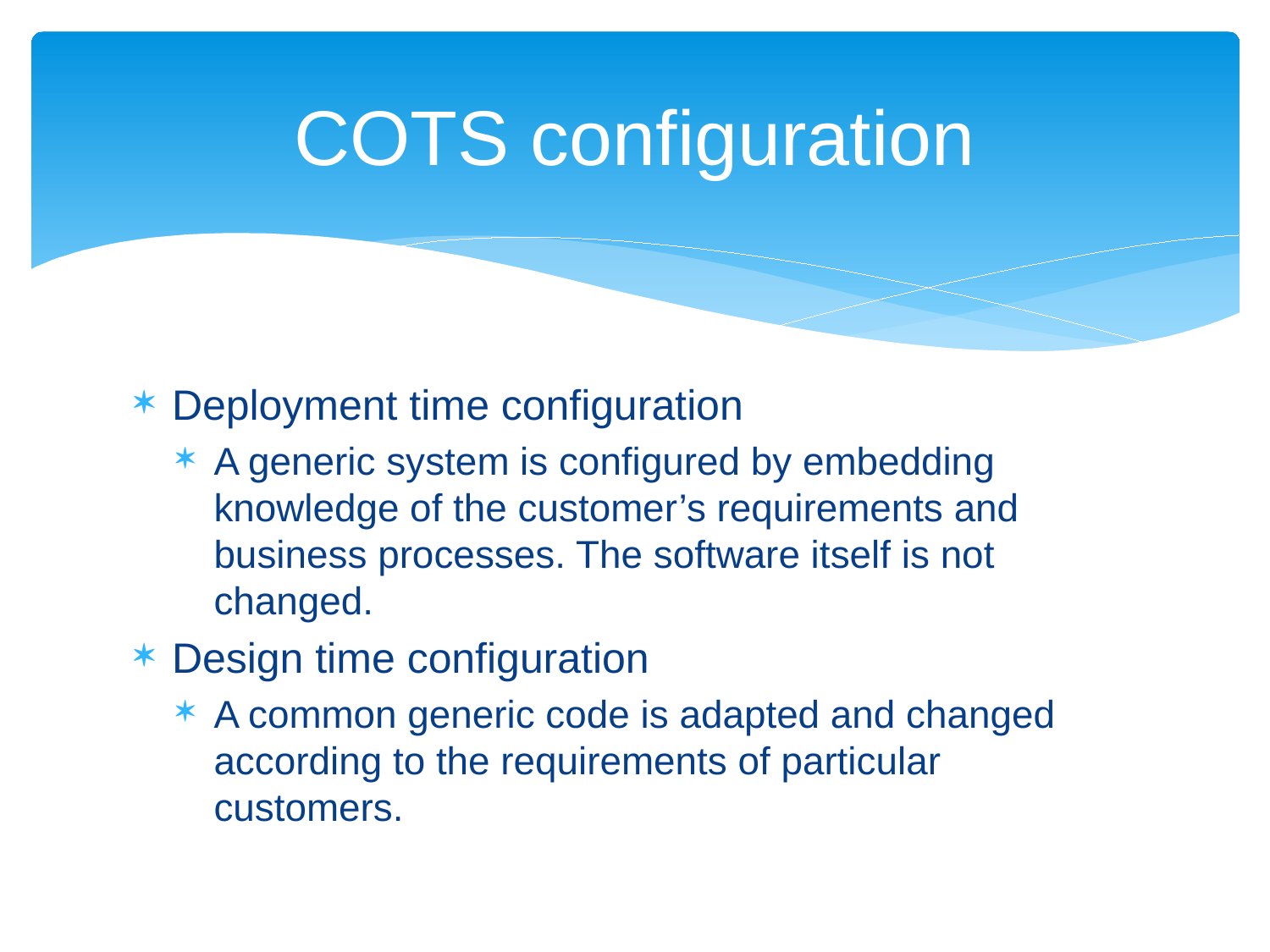

# COTS configuration
Deployment time configuration
A generic system is configured by embedding knowledge of the customer’s requirements and business processes. The software itself is not changed.
Design time configuration
A common generic code is adapted and changed according to the requirements of particular customers.